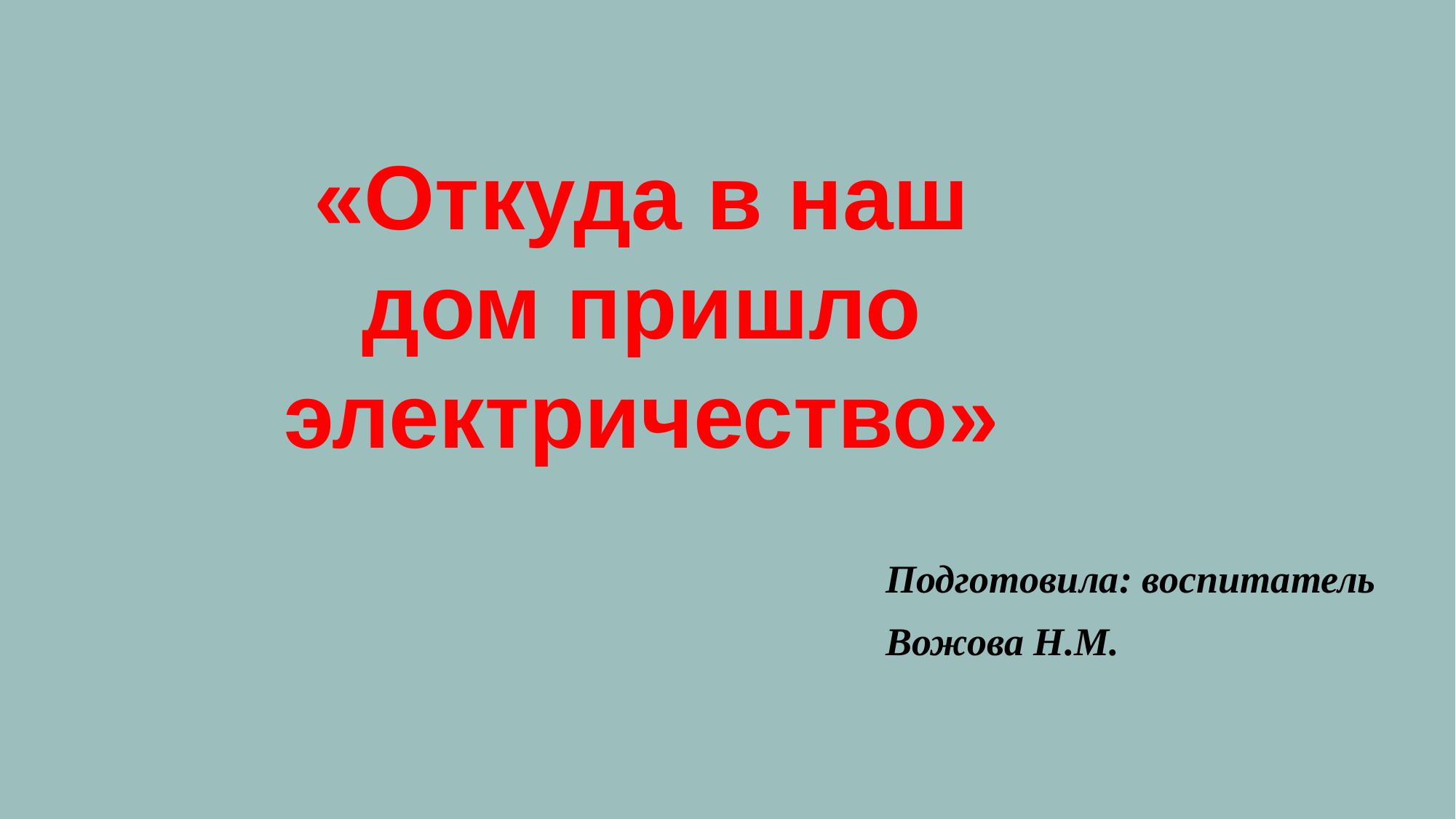

«Откуда в наш дом пришло
электричество»
Подготовила: воспитатель
Вожова Н.М.